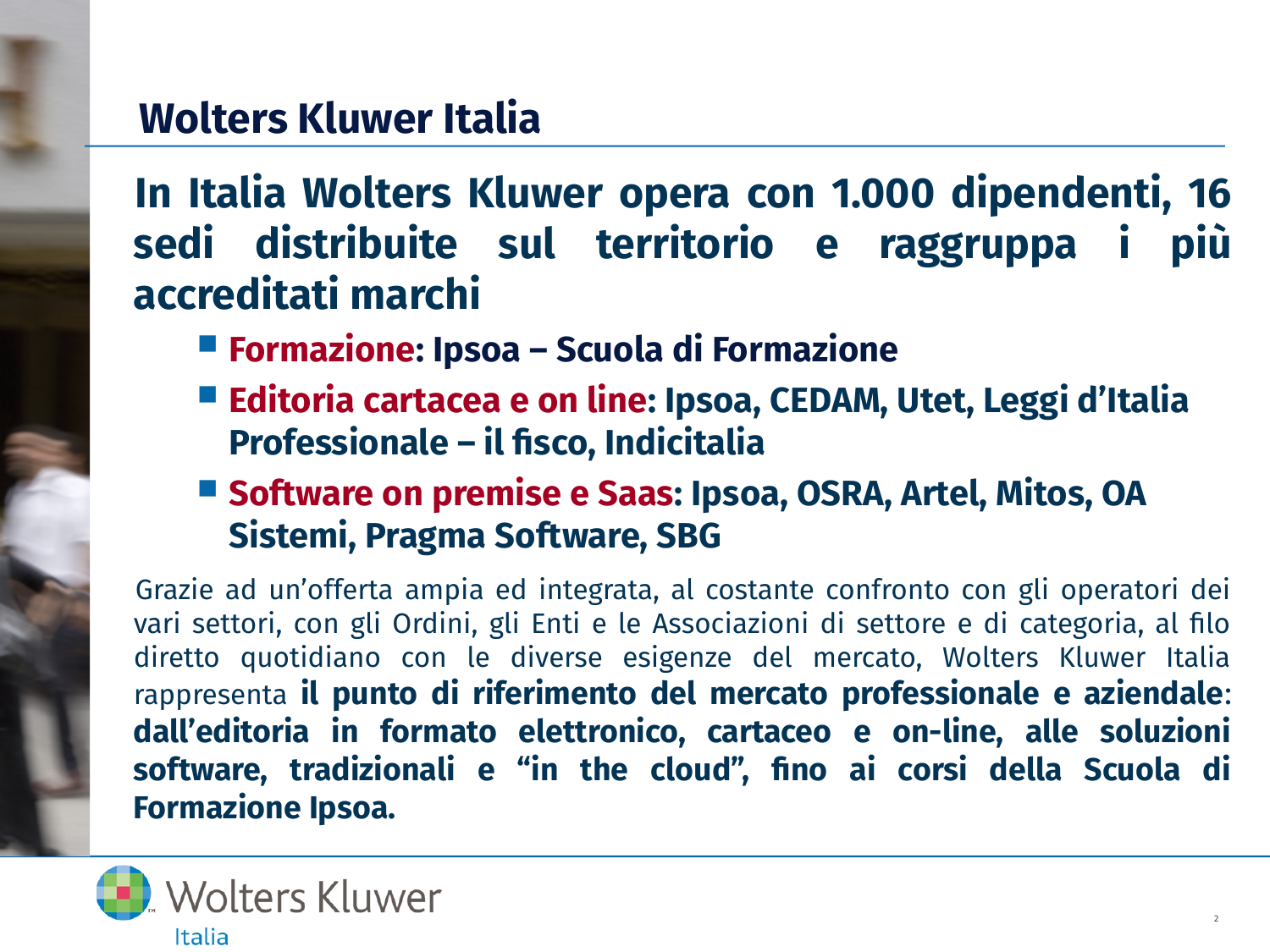

# Wolters Kluwer Italia
In Italia Wolters Kluwer opera con 1.000 dipendenti, 16 sedi distribuite sul territorio e raggruppa i più accreditati marchi
Formazione: Ipsoa – Scuola di Formazione
Editoria cartacea e on line: Ipsoa, CEDAM, Utet, Leggi d’Italia Professionale – il fisco, Indicitalia
Software on premise e Saas: Ipsoa, OSRA, Artel, Mitos, OA Sistemi, Pragma Software, SBG
Grazie ad un’offerta ampia ed integrata, al costante confronto con gli operatori dei vari settori, con gli Ordini, gli Enti e le Associazioni di settore e di categoria, al filo diretto quotidiano con le diverse esigenze del mercato, Wolters Kluwer Italia rappresenta il punto di riferimento del mercato professionale e aziendale: dall’editoria in formato elettronico, cartaceo e on-line, alle soluzioni software, tradizionali e “in the cloud”, fino ai corsi della Scuola di Formazione Ipsoa.
2